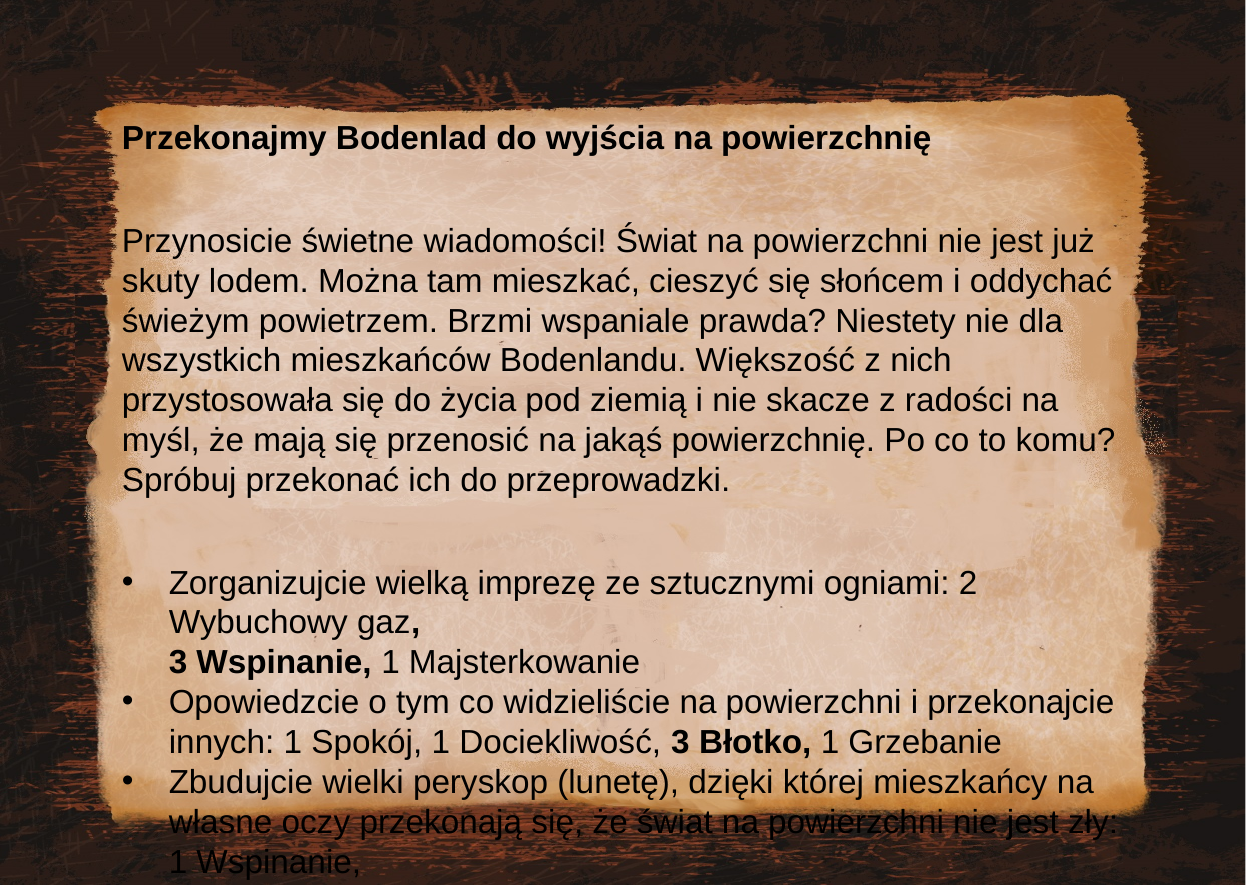

Przekonajmy Bodenlad do wyjścia na powierzchnię

Przynosicie świetne wiadomości! Świat na powierzchni nie jest już skuty lodem. Można tam mieszkać, cieszyć się słońcem i oddychać świeżym powietrzem. Brzmi wspaniale prawda? Niestety nie dla wszystkich mieszkańców Bodenlandu. Większość z nich przystosowała się do życia pod ziemią i nie skacze z radości na myśl, że mają się przenosić na jakąś powierzchnię. Po co to komu? Spróbuj przekonać ich do przeprowadzki.

Zorganizujcie wielką imprezę ze sztucznymi ogniami: 2 Wybuchowy gaz,
3 Wspinanie, 1 Majsterkowanie
Opowiedzcie o tym co widzieliście na powierzchni i przekonajcie innych: 1 Spokój, 1 Dociekliwość, 3 Błotko, 1 Grzebanie
Zbudujcie wielki peryskop (lunetę), dzięki której mieszkańcy na własne oczy przekonają się, że świat na powierzchni nie jest zły: 1 Wspinanie,
2 Magiczny kamień, 1 Spokój, 1 Grzebanie, 1 Majsterkowanie